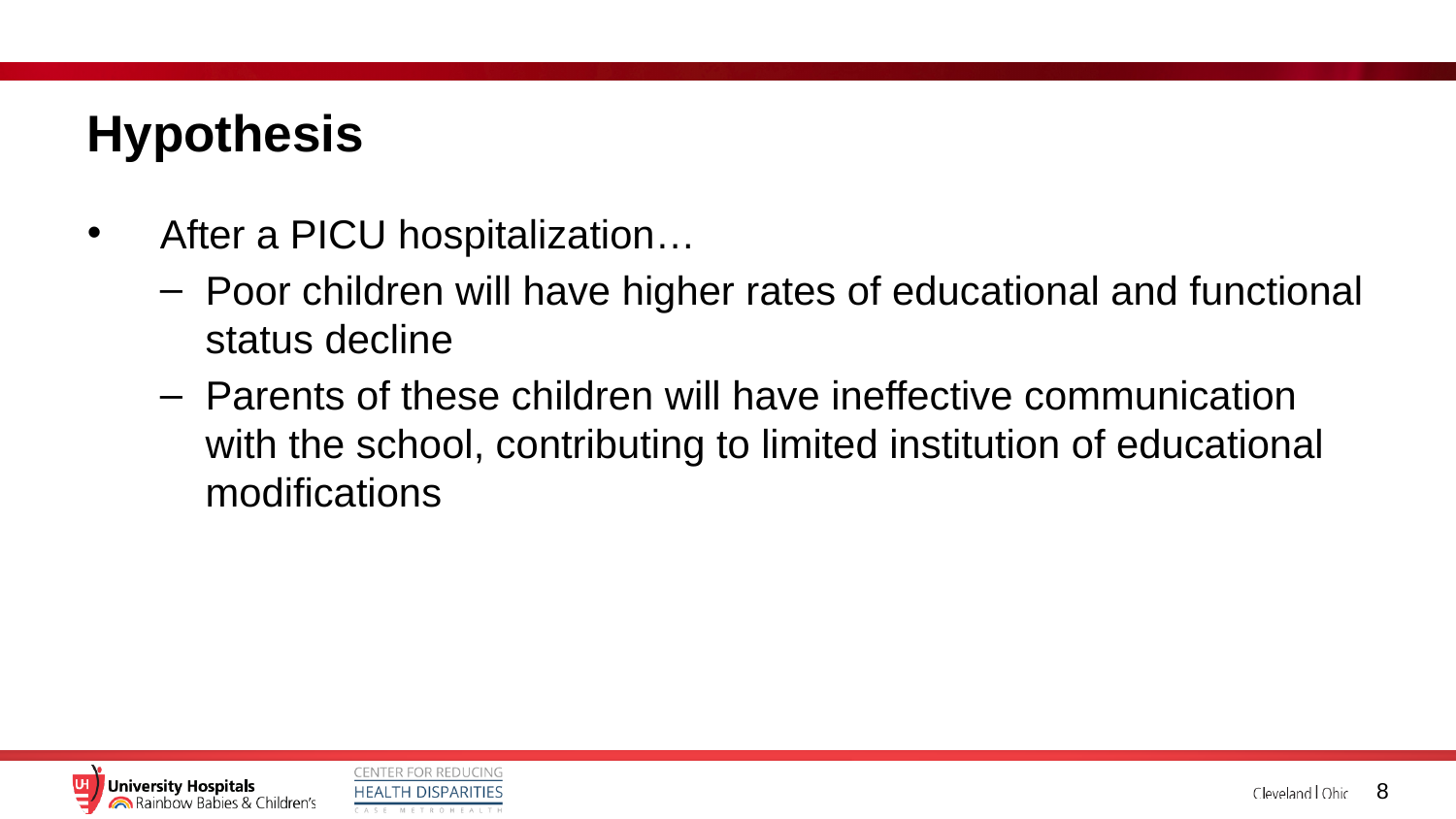

# Hypothesis
After a PICU hospitalization…
Poor children will have higher rates of educational and functional status decline
Parents of these children will have ineffective communication with the school, contributing to limited institution of educational modifications

8